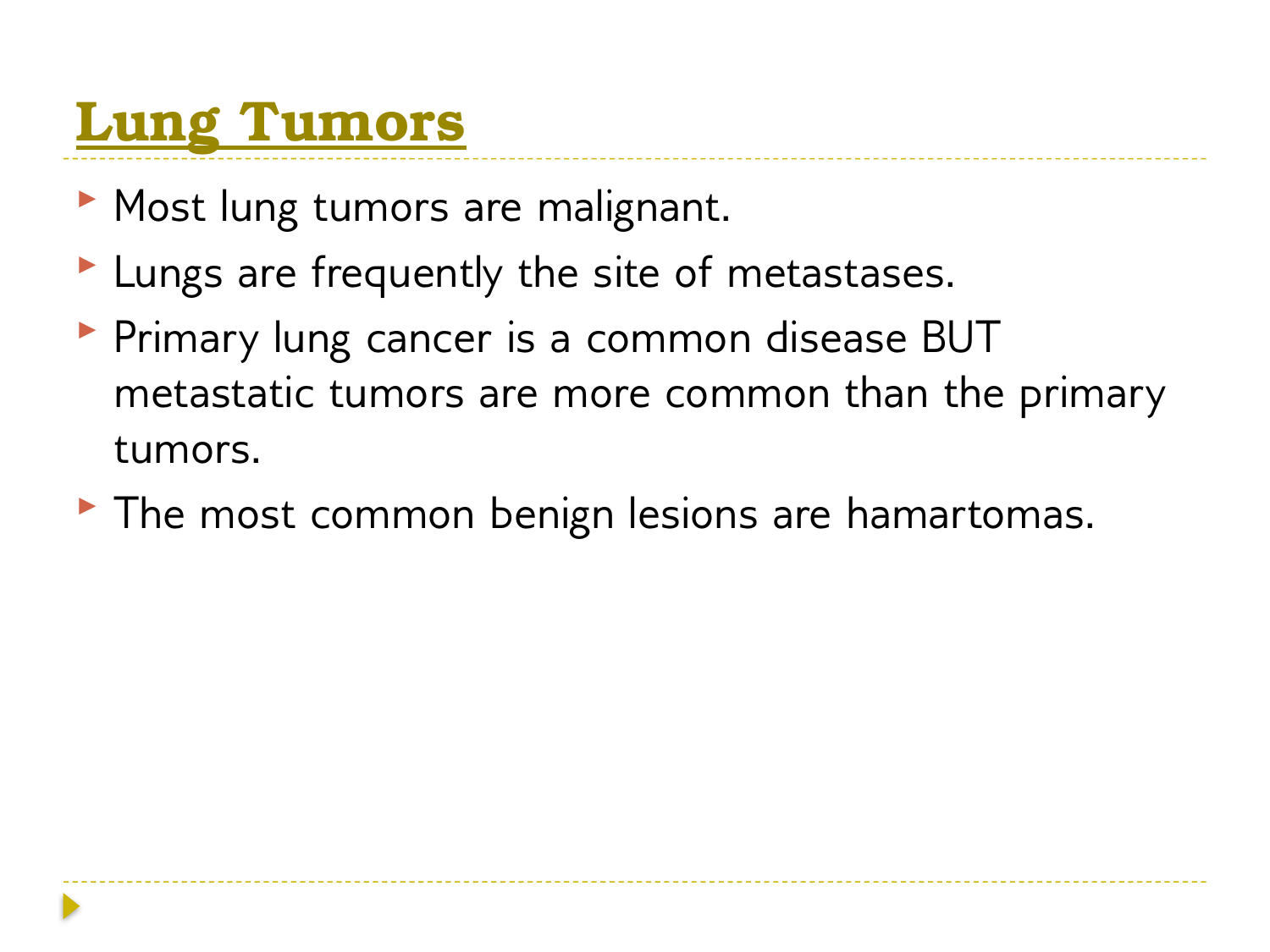

# Lung Tumors
Most lung tumors are malignant.
Lungs are frequently the site of metastases.
Primary lung cancer is a common disease BUT  metastatic tumors are more common than the primary tumors.
The most common benign lesions are hamartomas.